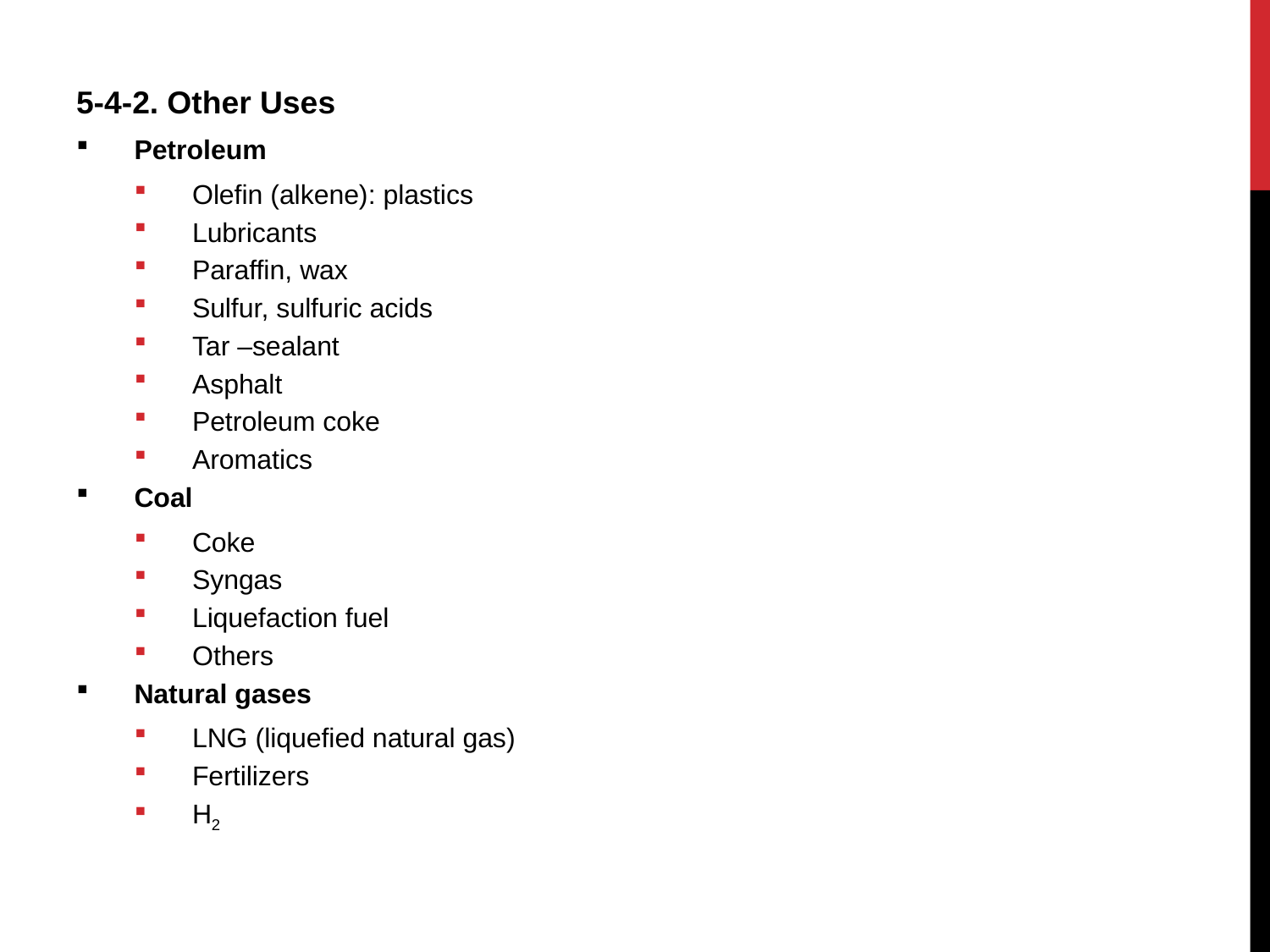

5-4-2. Other Uses
Petroleum
Olefin (alkene): plastics
Lubricants
Paraffin, wax
Sulfur, sulfuric acids
Tar –sealant
Asphalt
Petroleum coke
Aromatics
Coal
Coke
Syngas
Liquefaction fuel
Others
Natural gases
LNG (liquefied natural gas)
Fertilizers
H2